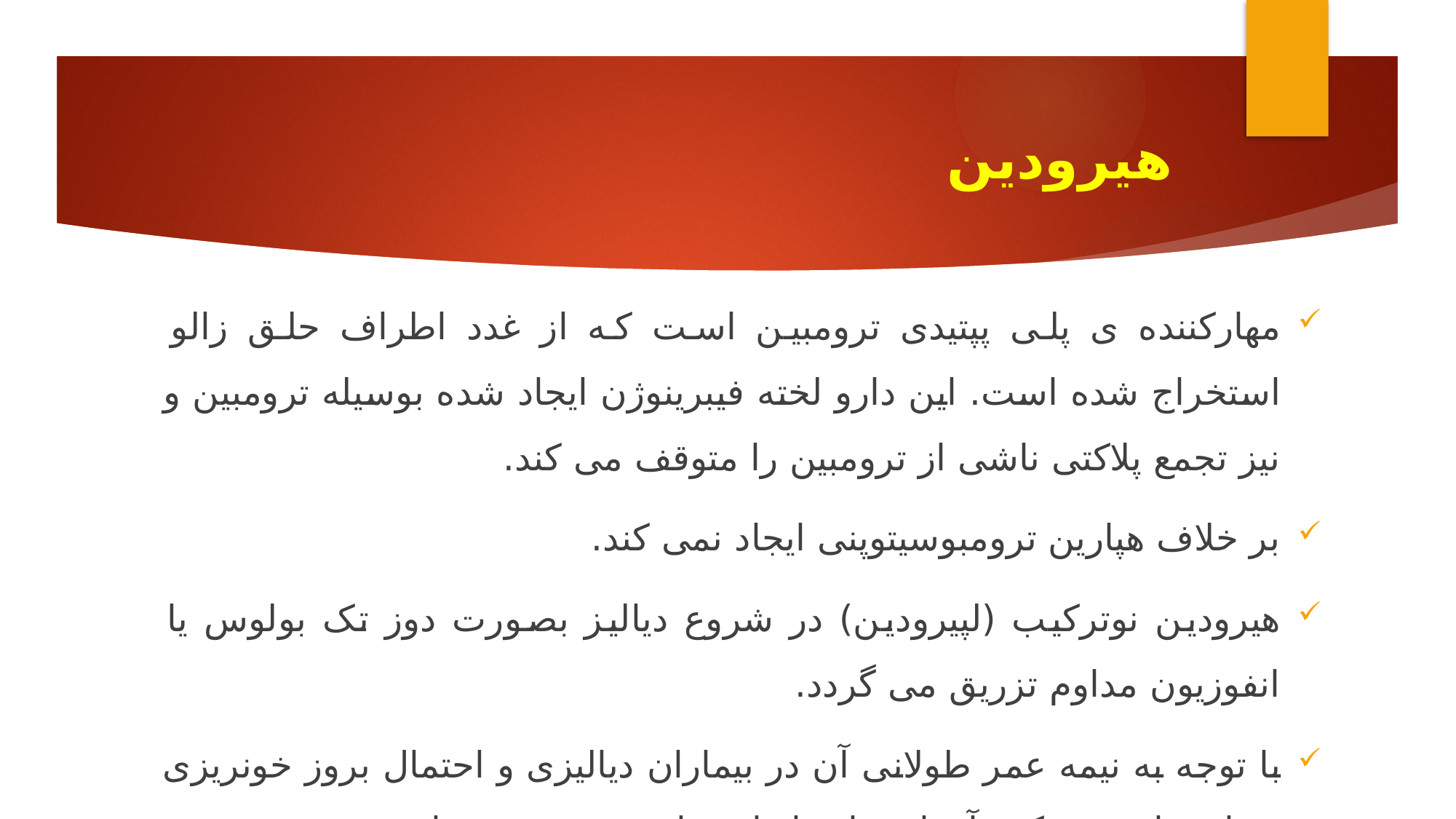

# هیرودین
مهارکننده ی پلی پپتیدی ترومبین است که از غدد اطراف حلق زالو استخراج شده است. این دارو لخته فیبرینوژن ایجاد شده بوسیله ترومبین و نیز تجمع پلاکتی ناشی از ترومبین را متوقف می کند.
بر خلاف هپارین ترومبوسیتوپنی ایجاد نمی کند.
هیرودین نوترکیب (لپیرودین) در شروع دیالیز بصورت دوز تک بولوس یا انفوزیون مداوم تزریق می گردد.
با توجه به نیمه عمر طولانی آن در بیماران دیالیزی و احتمال بروز خونریزی در استفاده ی مکرر آن استفاده از این دارو محدود شده است.